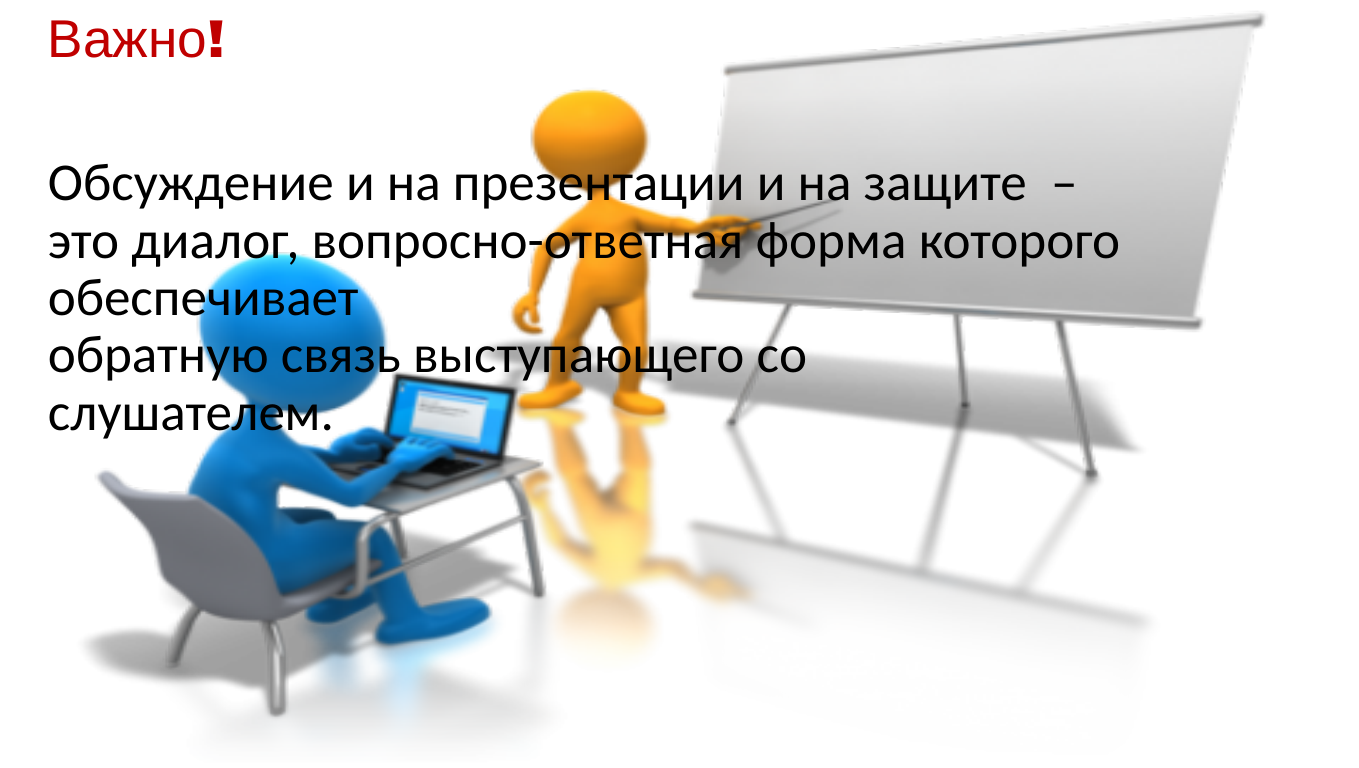

Важно!

Обсуждение и на презентации и на защите  – это диалог, вопросно-ответная форма которого обеспечивает
обратную связь выступающего со
слушателем.